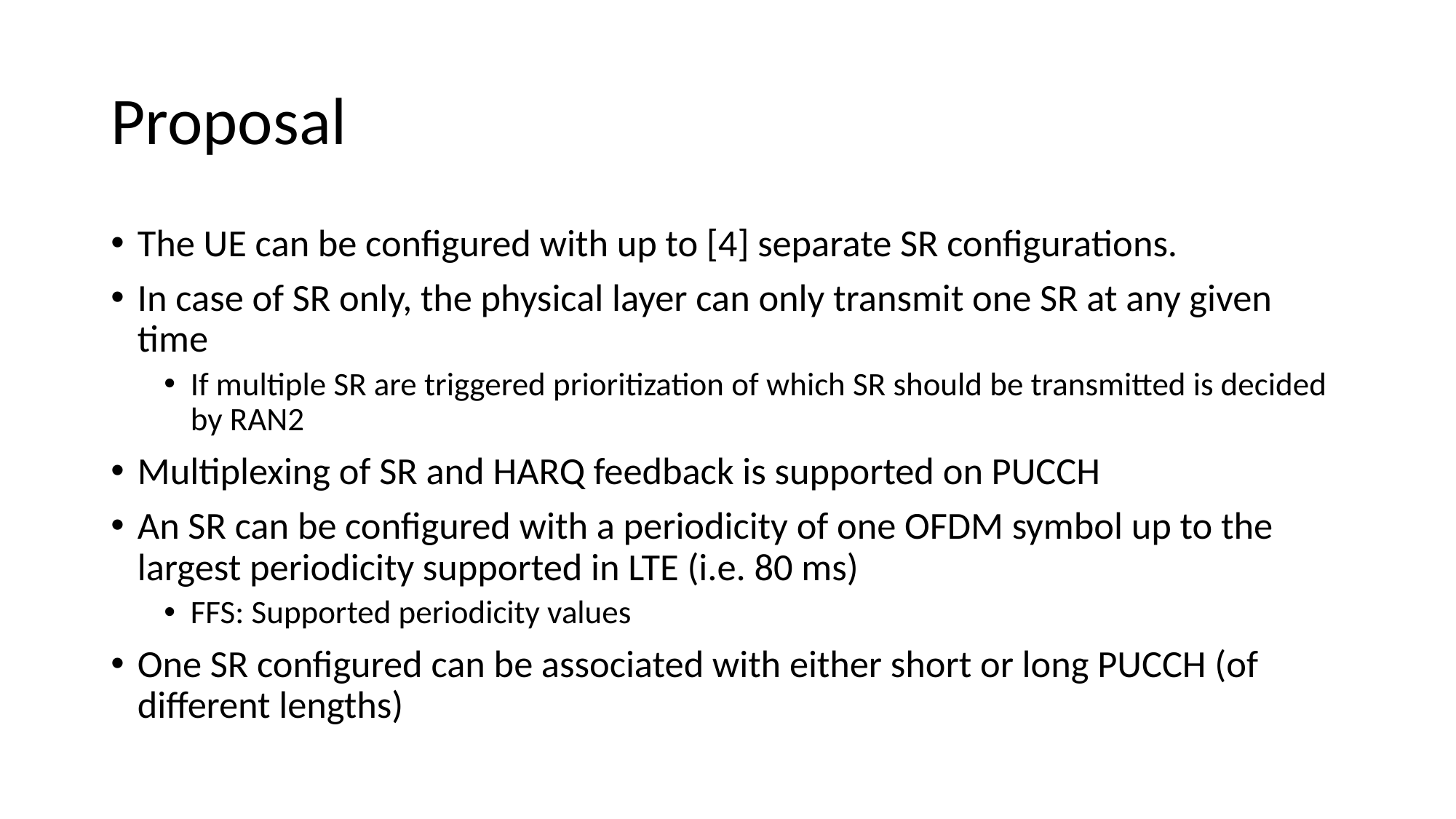

# Proposal
The UE can be configured with up to [4] separate SR configurations.
In case of SR only, the physical layer can only transmit one SR at any given time
If multiple SR are triggered prioritization of which SR should be transmitted is decided by RAN2
Multiplexing of SR and HARQ feedback is supported on PUCCH
An SR can be configured with a periodicity of one OFDM symbol up to the largest periodicity supported in LTE (i.e. 80 ms)
FFS: Supported periodicity values
One SR configured can be associated with either short or long PUCCH (of different lengths)